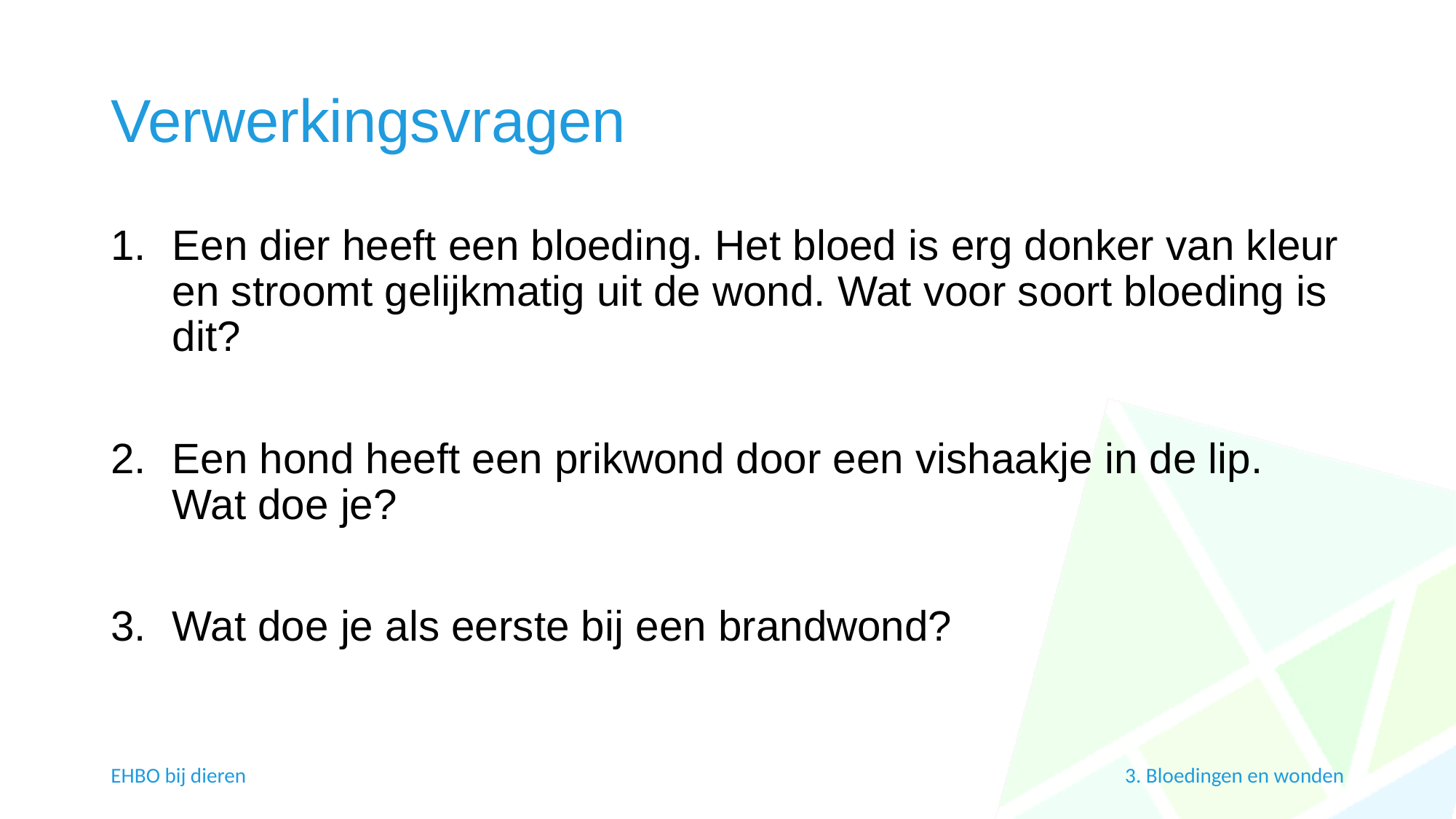

# Verwerkingsvragen
Een dier heeft een bloeding. Het bloed is erg donker van kleur en stroomt gelijkmatig uit de wond. Wat voor soort bloeding is dit?

Een hond heeft een prikwond door een vishaakje in de lip. Wat doe je?

Wat doe je als eerste bij een brandwond?

EHBO bij dieren
3. Bloedingen en wonden